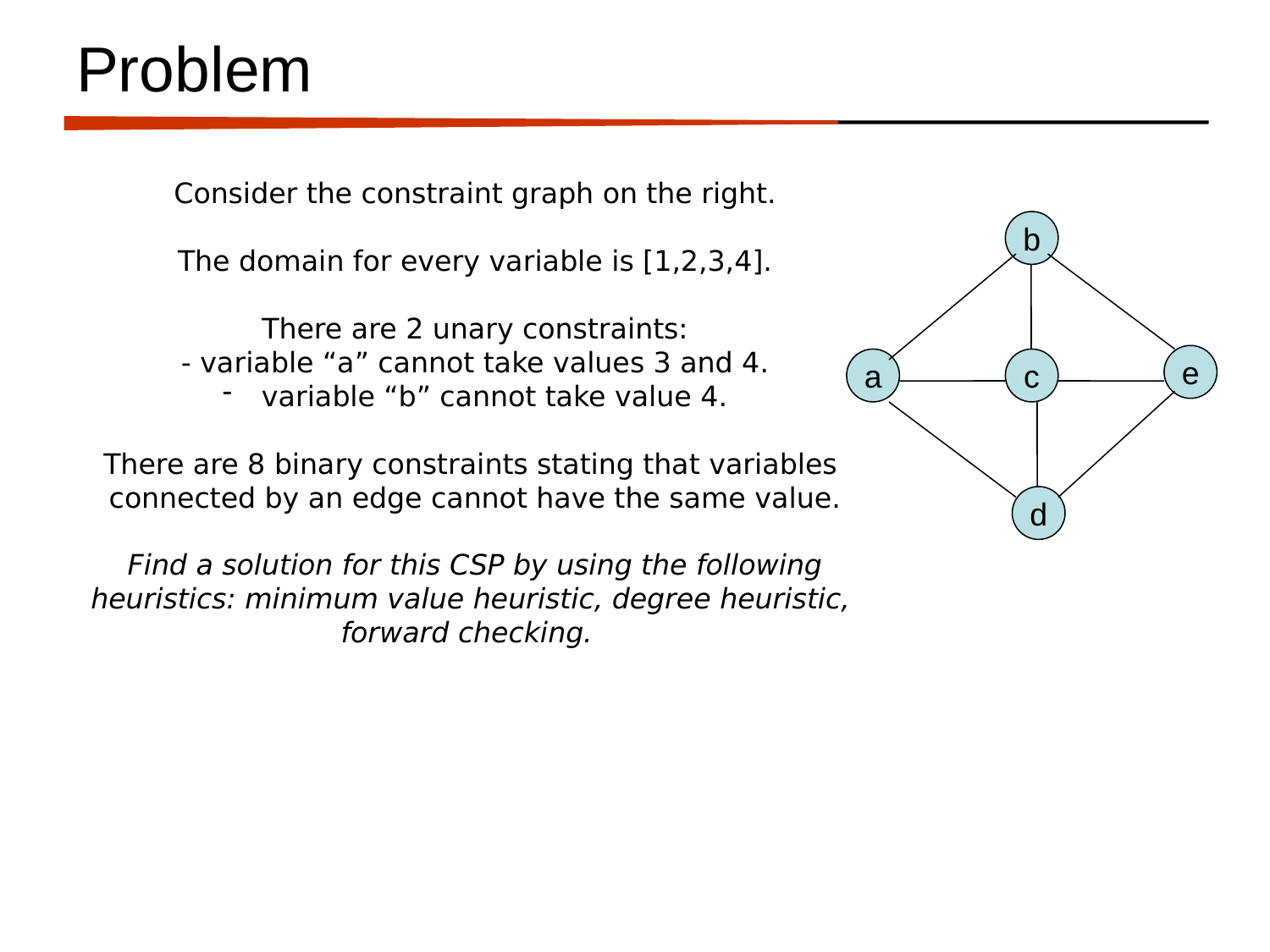

# Problem
Consider the constraint graph on the right.
The domain for every variable is [1,2,3,4].

There are 2 unary constraints:
- variable “a” cannot take values 3 and 4.
 variable “b” cannot take value 4.

There are 8 binary constraints stating that variables
connected by an edge cannot have the same value.

Find a solution for this CSP by using the following
heuristics: minimum value heuristic, degree heuristic,
forward checking.

b

e
a
c

d